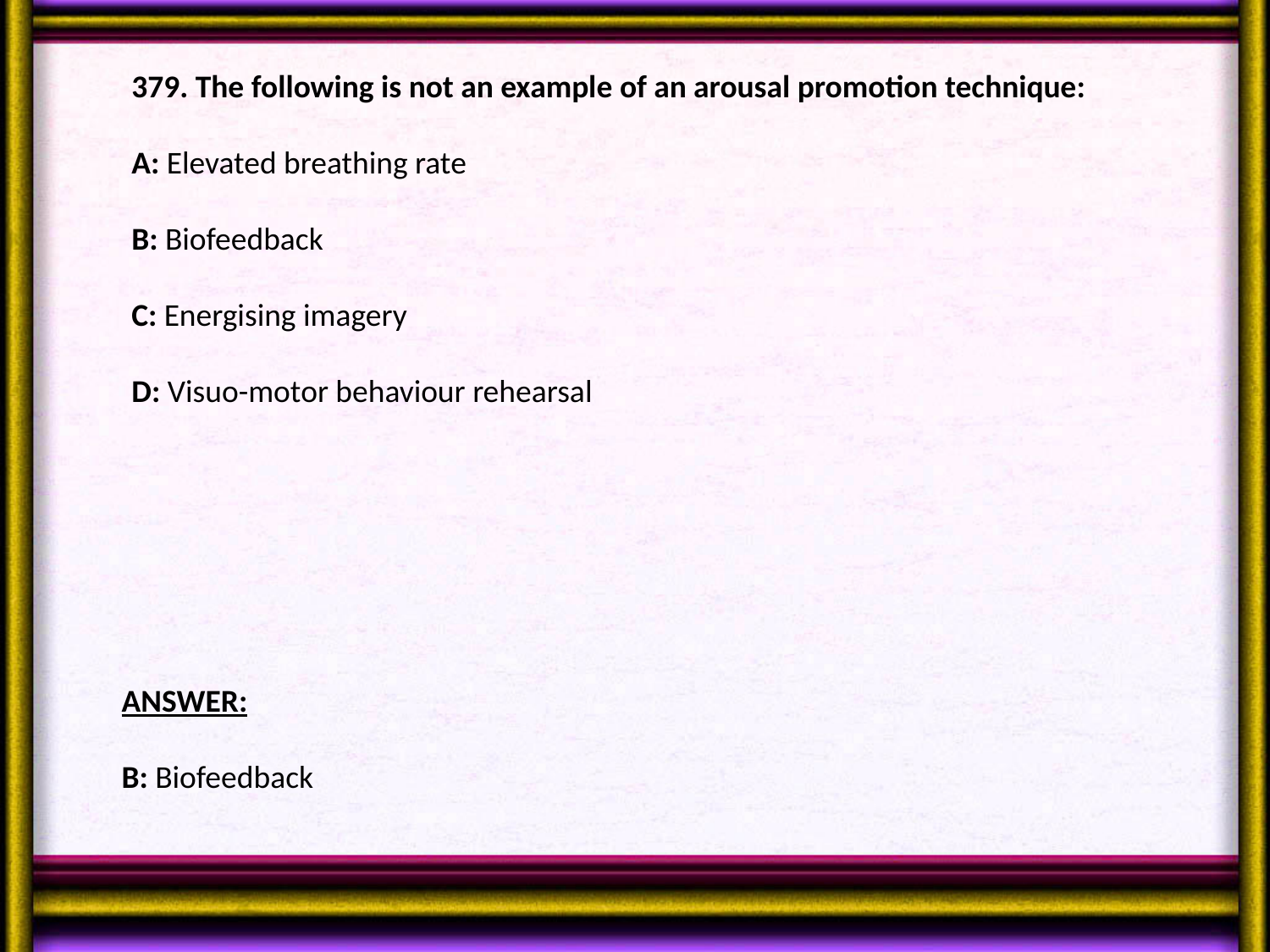

379. The following is not an example of an arousal promotion technique:

A: Elevated breathing rate

B: Biofeedback

C: Energising imagery

D: Visuo-motor behaviour rehearsal
ANSWER:

B: Biofeedback